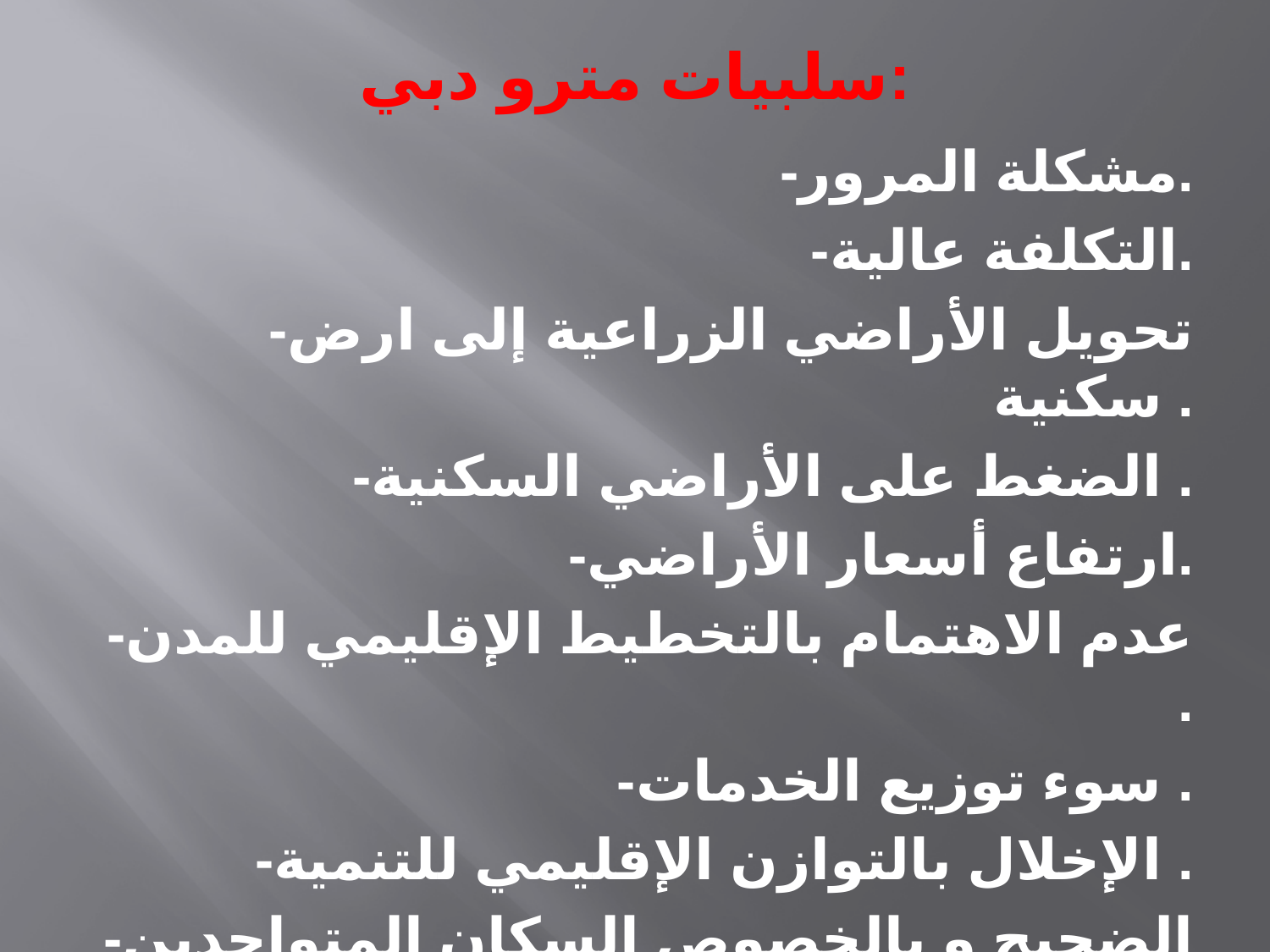

# سلبيات مترو دبي:
-مشكلة المرور.
-التكلفة عالية.
-تحويل الأراضي الزراعية إلى ارض سكنية .
-الضغط على الأراضي السكنية .
-ارتفاع أسعار الأراضي.
-عدم الاهتمام بالتخطيط الإقليمي للمدن .
-سوء توزيع الخدمات .
-الإخلال بالتوازن الإقليمي للتنمية .
-الضجيج و بالخصوص السكان المتواجدين بجانب المحطة .